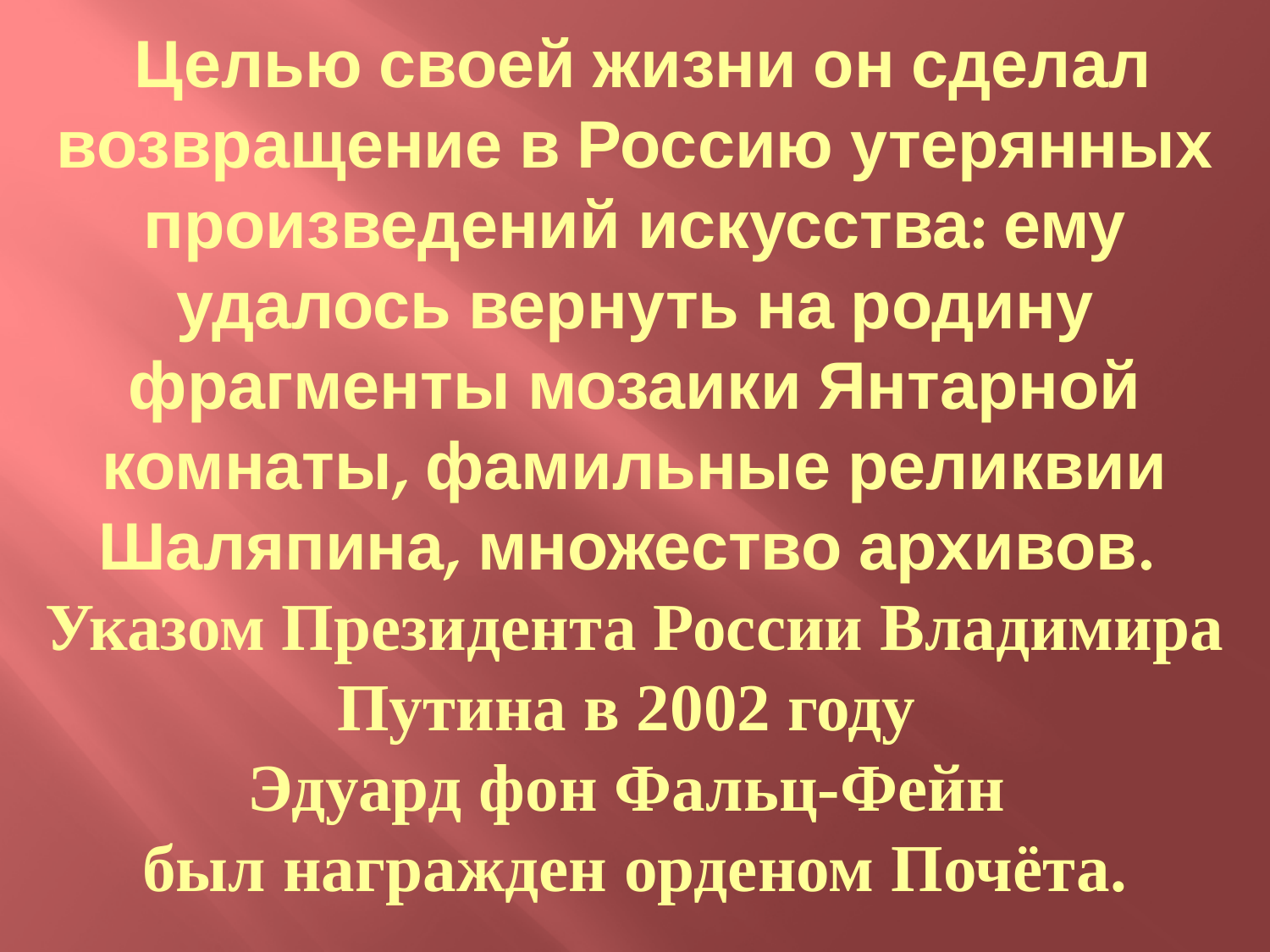

Целью своей жизни он сделал возвращение в Россию утерянных произведений искусства: ему удалось вернуть на родину фрагменты мозаики Янтарной комнаты, фамильные реликвии Шаляпина, множество архивов.
Указом Президента России Владимира Путина в 2002 году
Эдуард фон Фальц-Фейн
был награжден орденом Почёта.